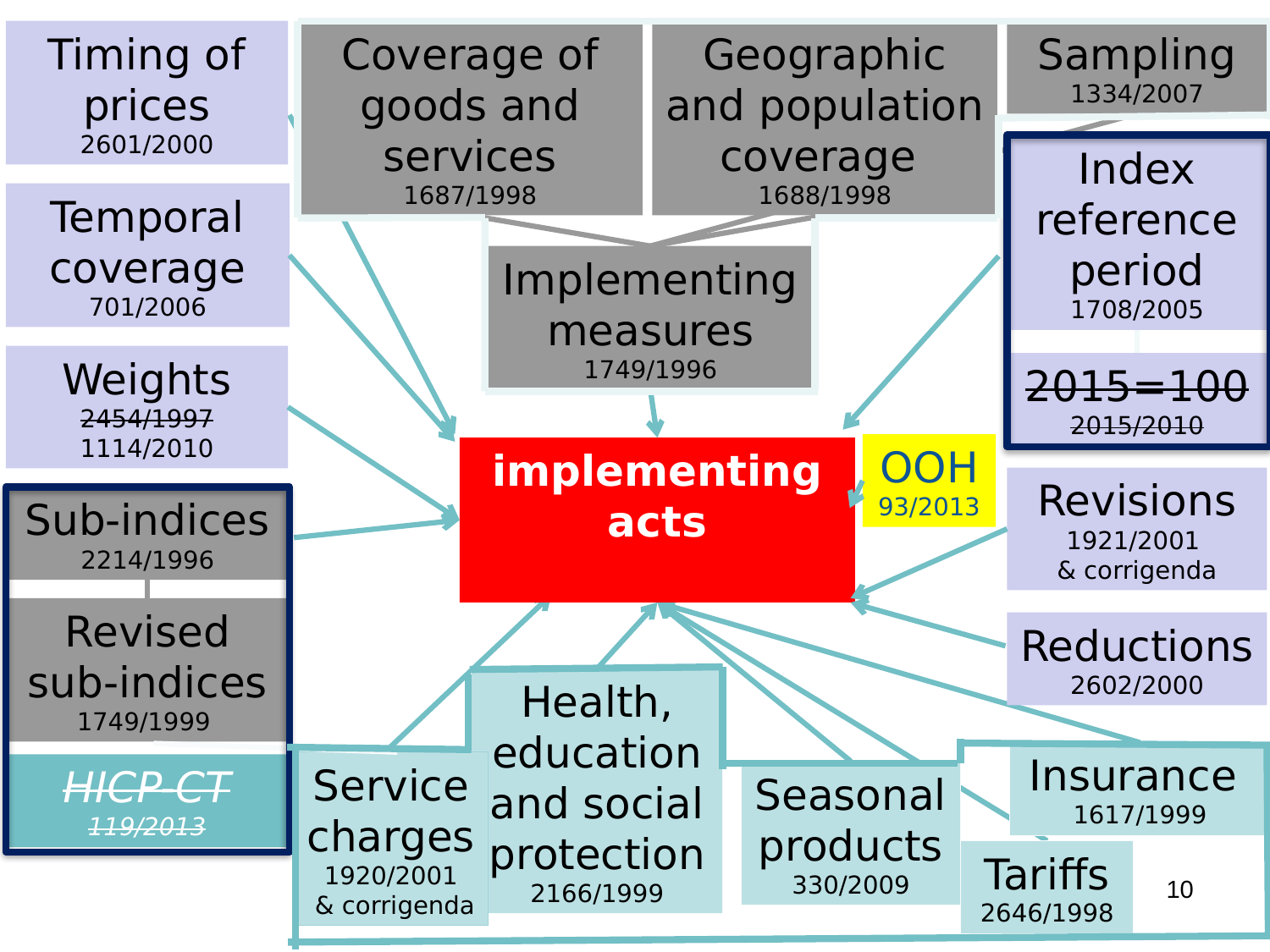

Timing of prices
2601/2000
Coverage of goods and services 1687/1998
Geographic and population coverage
1688/1998
Sampling 1334/2007

Index reference period 1708/2005
Temporal coverage 701/2006
Implementing measures
1749/1996
Weights
2454/1997
1114/2010
2015=100
2015/2010
OOH
93/2013
implementing acts

Revisions 1921/2001
& corrigenda
Sub-indices
2214/1996

Revised sub-indices 1749/1999
Reductions 2602/2000
Health, education and social protection 2166/1999
Insurance
1617/1999
Service charges 1920/2001
 & corrigenda
HICP-CT
119/2013
Seasonal products 330/2009
Tariffs
2646/1998
10